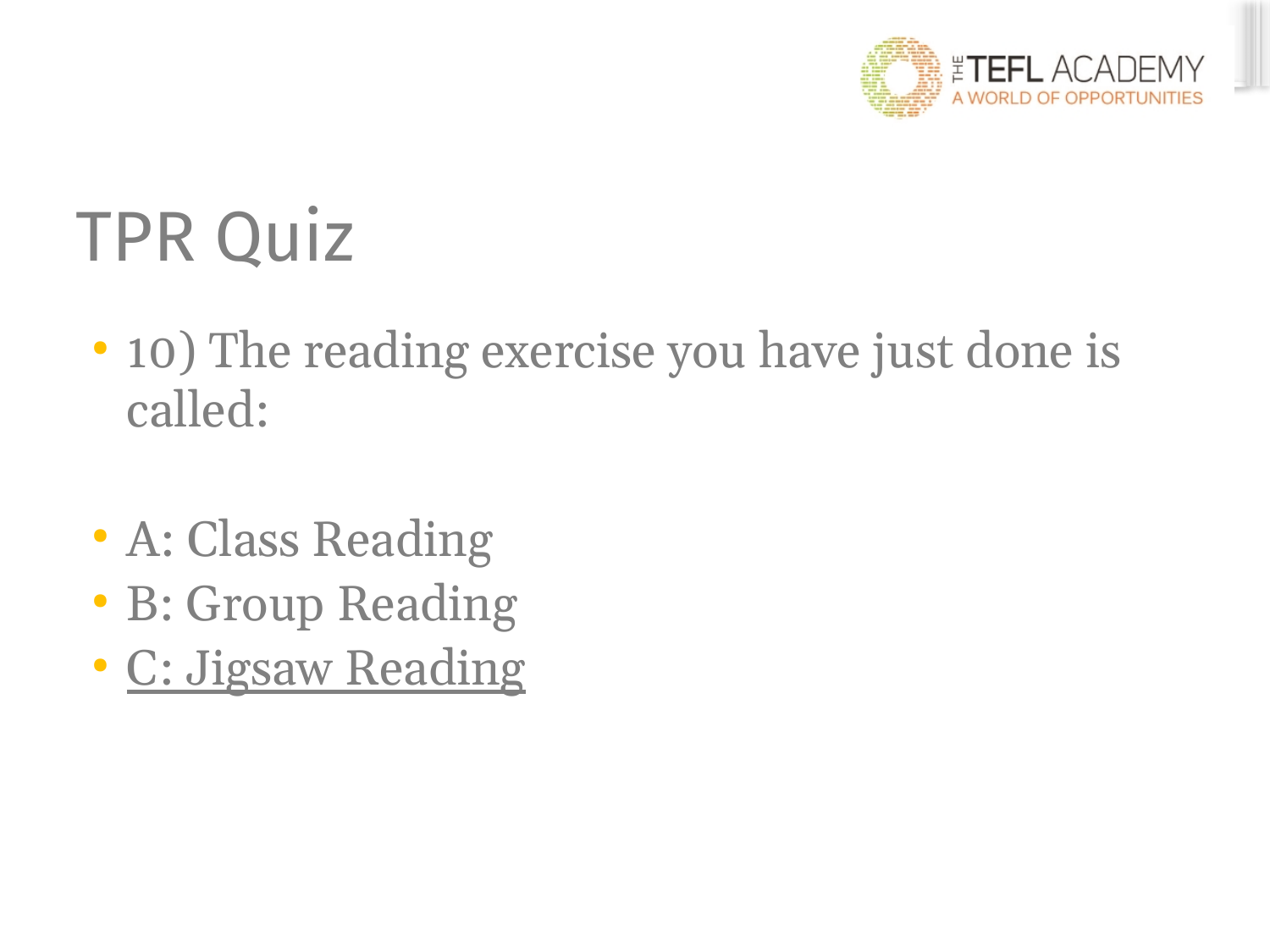

# TPR Quiz
10) The reading exercise you have just done is called:

A: Class Reading
B: Group Reading
C: Jigsaw Reading